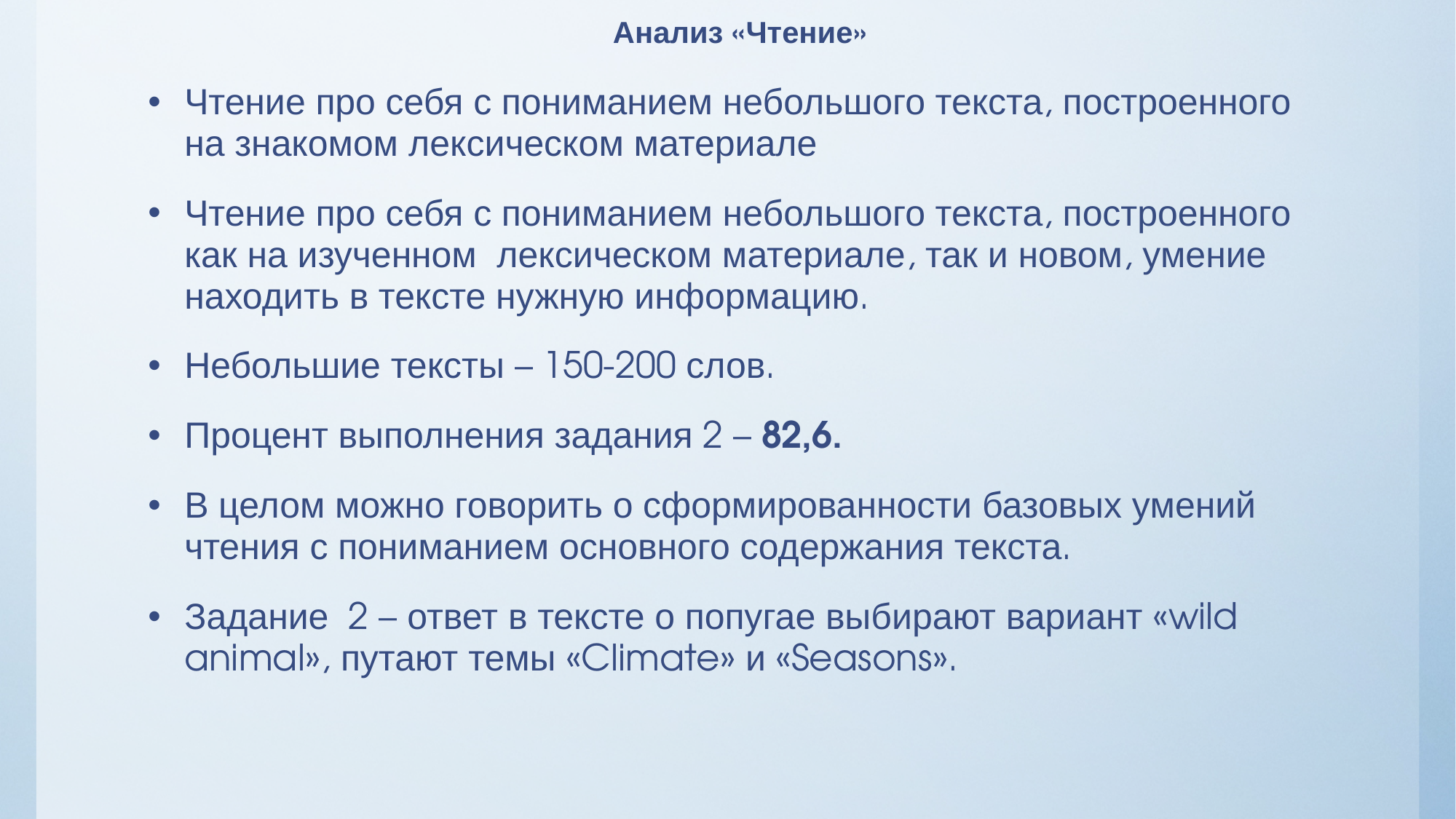

# Анализ «Чтение»
Чтение про себя с пониманием небольшого текста, построенного на знакомом лексическом материале
Чтение про себя с пониманием небольшого текста, построенного как на изученном  лексическом материале, так и новом, умение находить в тексте нужную информацию.
Небольшие тексты – 150-200 слов.
Процент выполнения задания 2 – 82,6.
В целом можно говорить о сформированности базовых умений чтения с пониманием основного содержания текста.
Задание  2 – ответ в тексте о попугае выбирают вариант «wild animal», путают темы «Climate» и «Seasons».